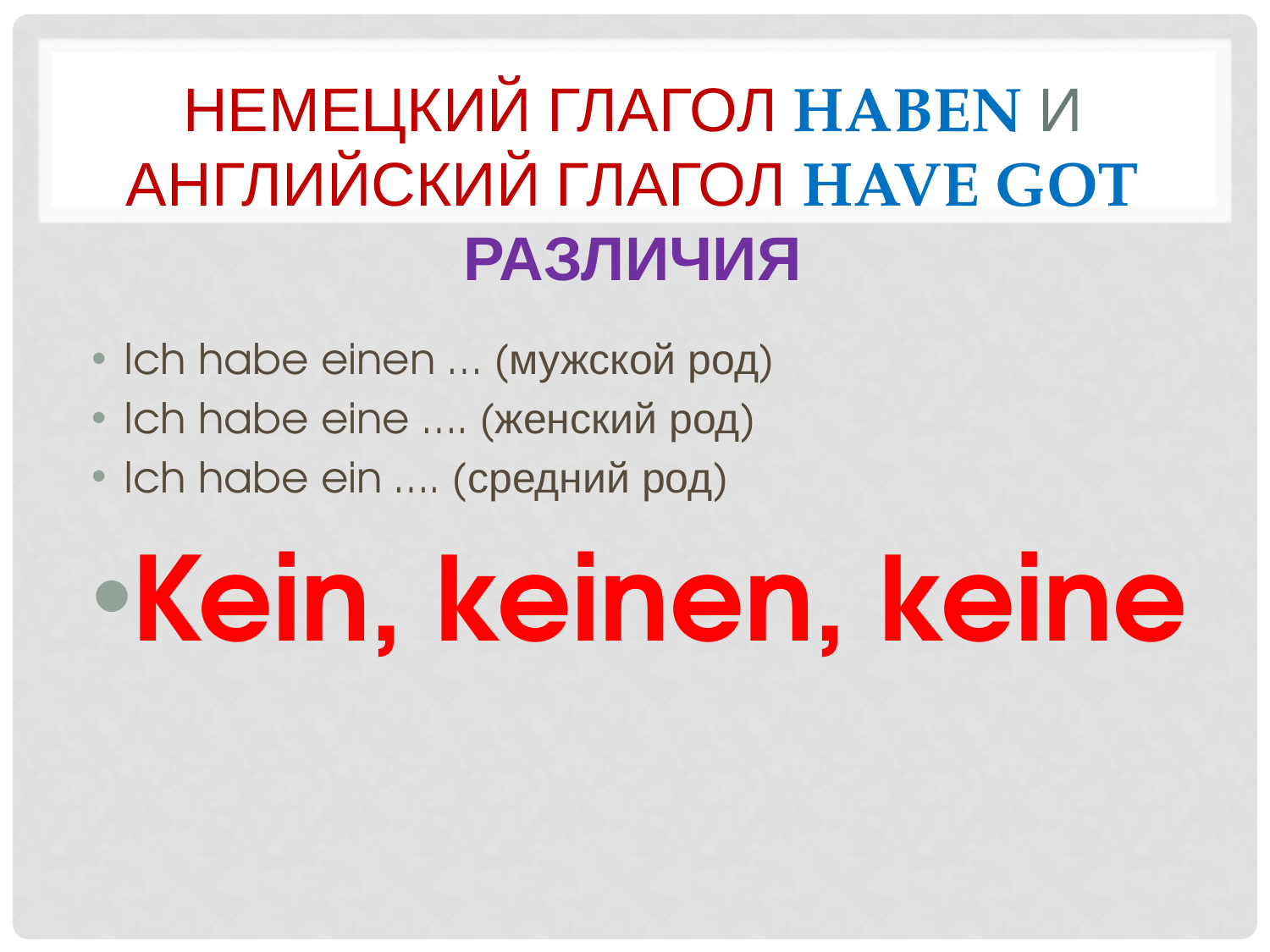

# Немецкий глагол haben и английский глагол have got различия
Ich habe einen … (мужской род)
Ich habe eine …. (женский род)
Ich habe ein …. (средний род)
Kein, keinen, keine